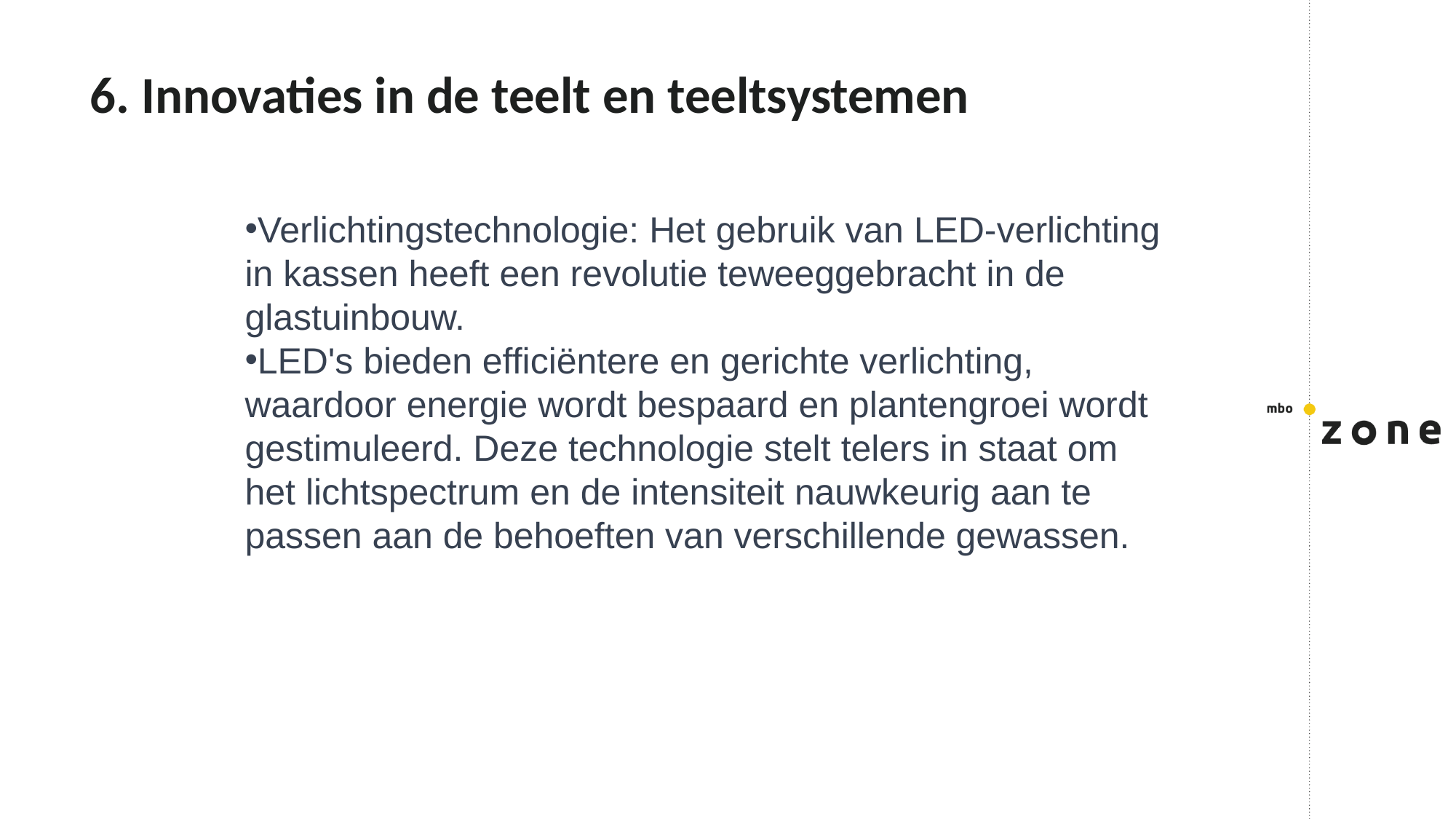

# 6. Innovaties in de teelt en teeltsystemen
Verlichtingstechnologie: Het gebruik van LED-verlichting in kassen heeft een revolutie teweeggebracht in de glastuinbouw.
LED's bieden efficiëntere en gerichte verlichting, waardoor energie wordt bespaard en plantengroei wordt gestimuleerd. Deze technologie stelt telers in staat om het lichtspectrum en de intensiteit nauwkeurig aan te passen aan de behoeften van verschillende gewassen.